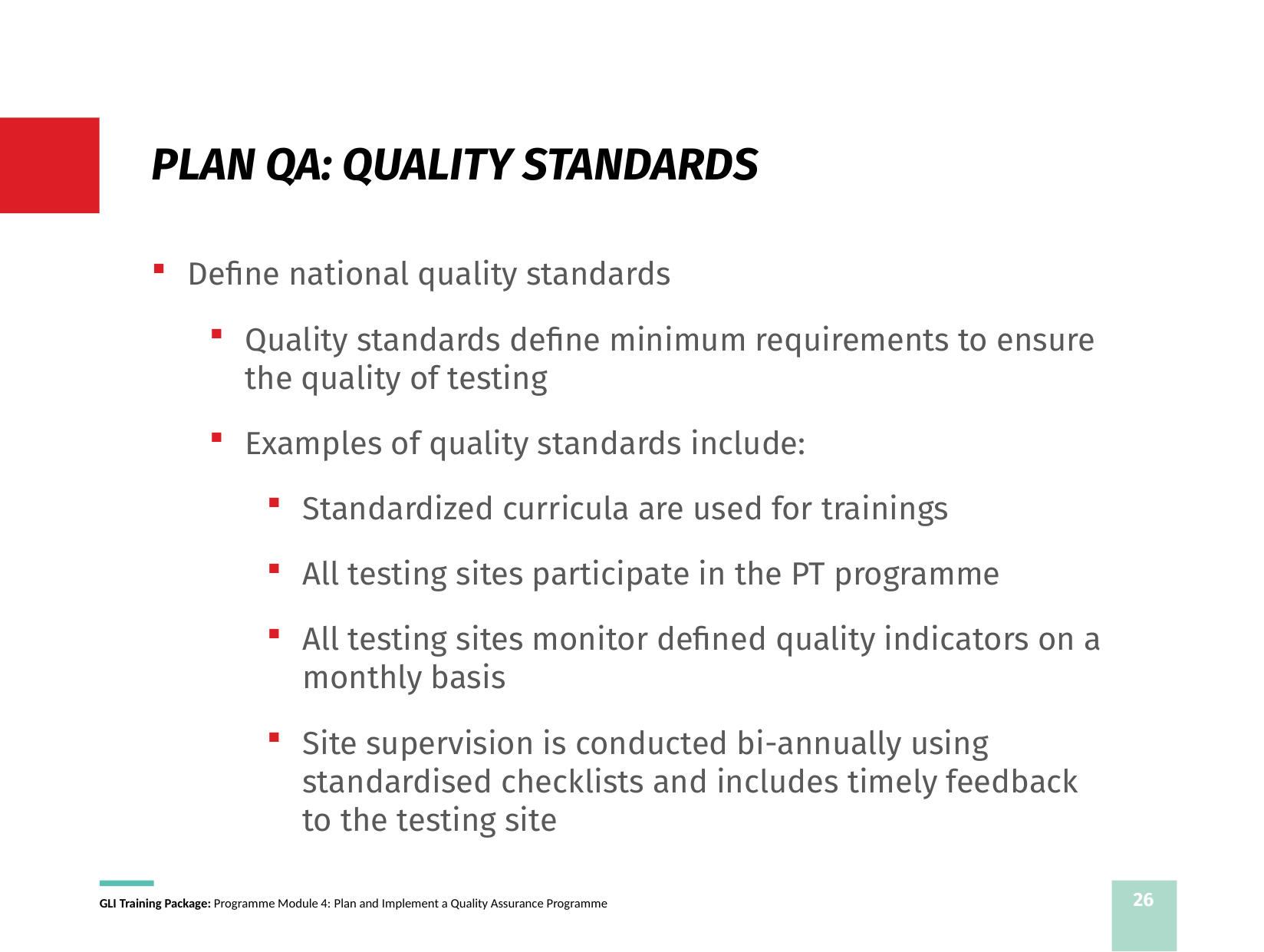

# PLAN QA: QUALITY STANDARDS
Define national quality standards
Quality standards define minimum requirements to ensure the quality of testing
Examples of quality standards include:
Standardized curricula are used for trainings
All testing sites participate in the PT programme
All testing sites monitor defined quality indicators on a monthly basis
Site supervision is conducted bi-annually using standardised checklists and includes timely feedback to the testing site